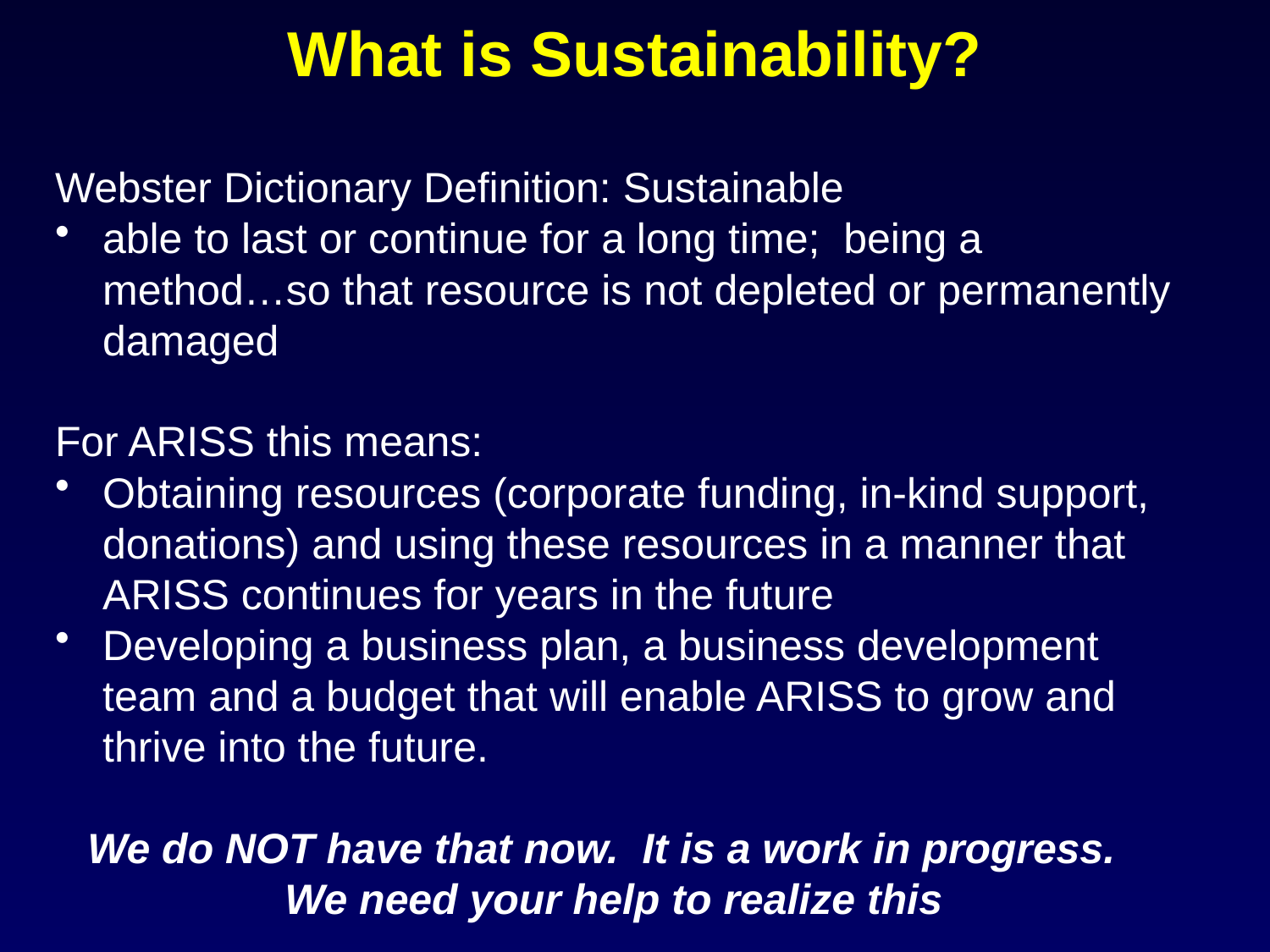

# What is Sustainability?
Webster Dictionary Definition: Sustainable
able to last or continue for a long time;  being a method…so that resource is not depleted or permanently damaged

For ARISS this means:
Obtaining resources (corporate funding, in-kind support, donations) and using these resources in a manner that ARISS continues for years in the future
Developing a business plan, a business development team and a budget that will enable ARISS to grow and thrive into the future.

We do NOT have that now.  It is a work in progress.
We need your help to realize this